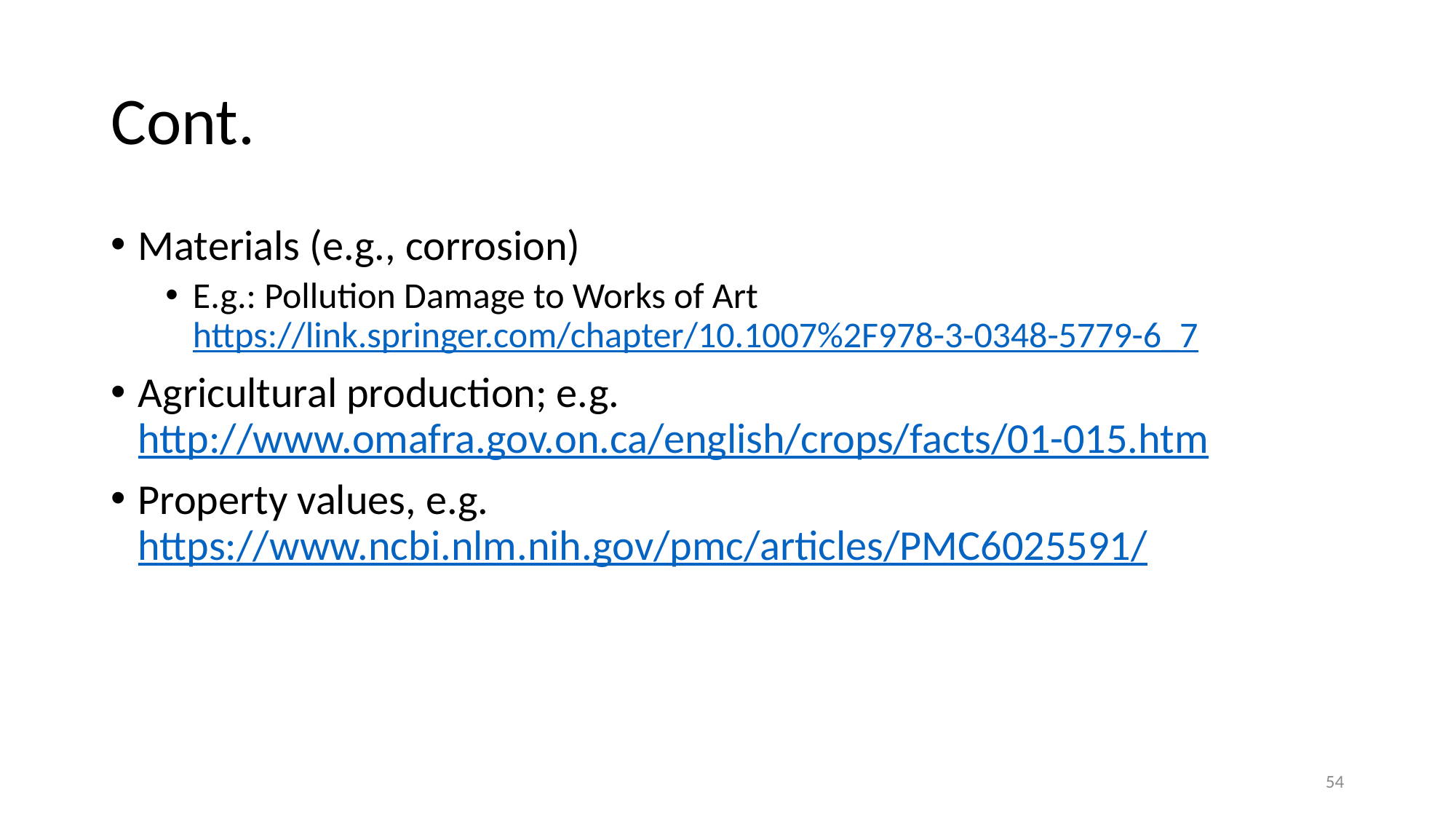

# Cont.
Materials (e.g., corrosion)
E.g.: Pollution Damage to Works of Art https://link.springer.com/chapter/10.1007%2F978-3-0348-5779-6_7
Agricultural production; e.g. http://www.omafra.gov.on.ca/english/crops/facts/01-015.htm
Property values, e.g. https://www.ncbi.nlm.nih.gov/pmc/articles/PMC6025591/

54